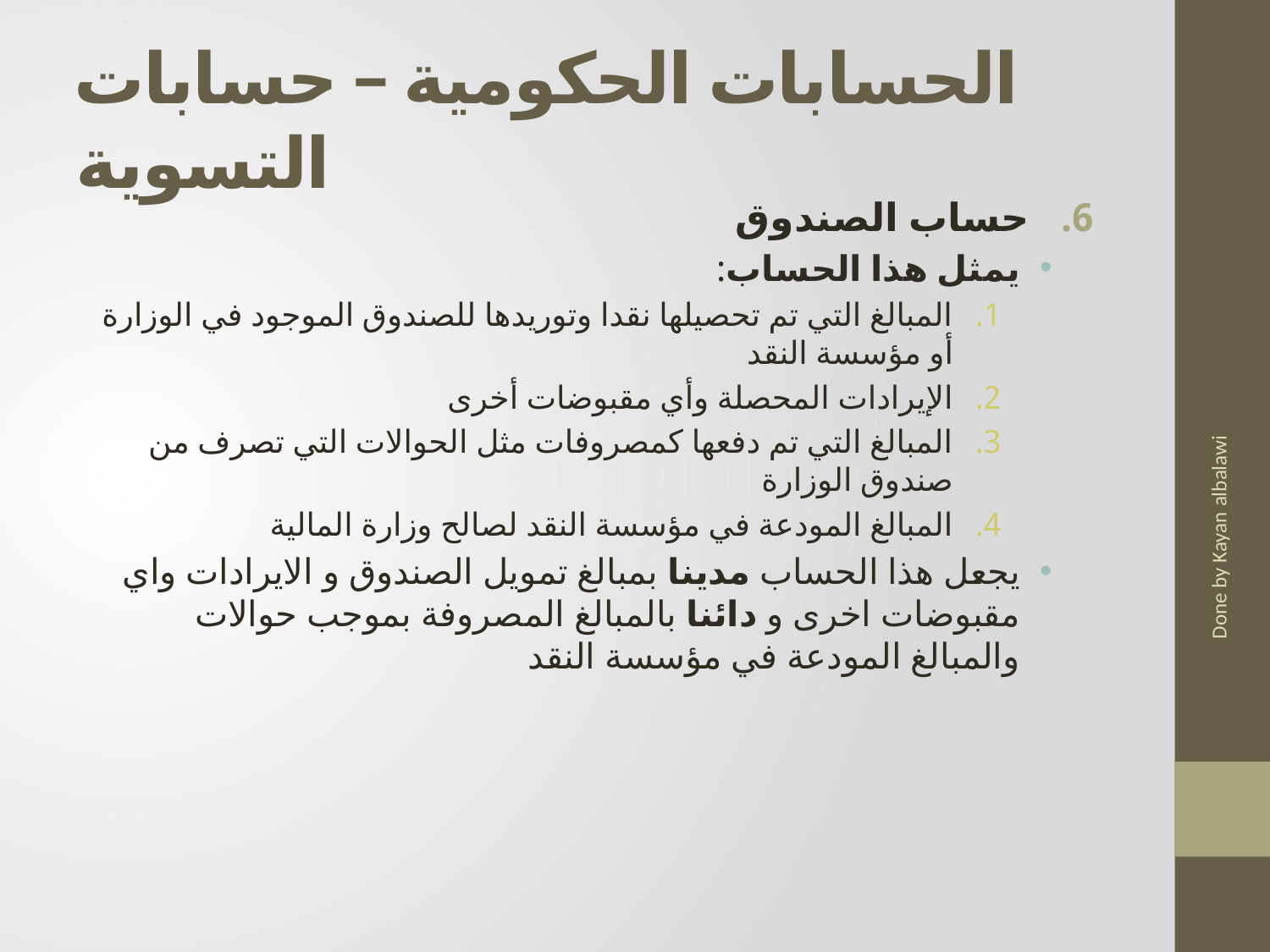

# الحسابات الحكومية – حسابات التسوية
حساب الصندوق
يمثل هذا الحساب:
المبالغ التي تم تحصيلها نقدا وتوريدها للصندوق الموجود في الوزارة أو مؤسسة النقد
الإيرادات المحصلة وأي مقبوضات أخرى
المبالغ التي تم دفعها كمصروفات مثل الحوالات التي تصرف من صندوق الوزارة
المبالغ المودعة في مؤسسة النقد لصالح وزارة المالية
يجعل هذا الحساب مدينا بمبالغ تمويل الصندوق و الايرادات واي مقبوضات اخرى و دائنا بالمبالغ المصروفة بموجب حوالات والمبالغ المودعة في مؤسسة النقد
Done by Kayan albalawi